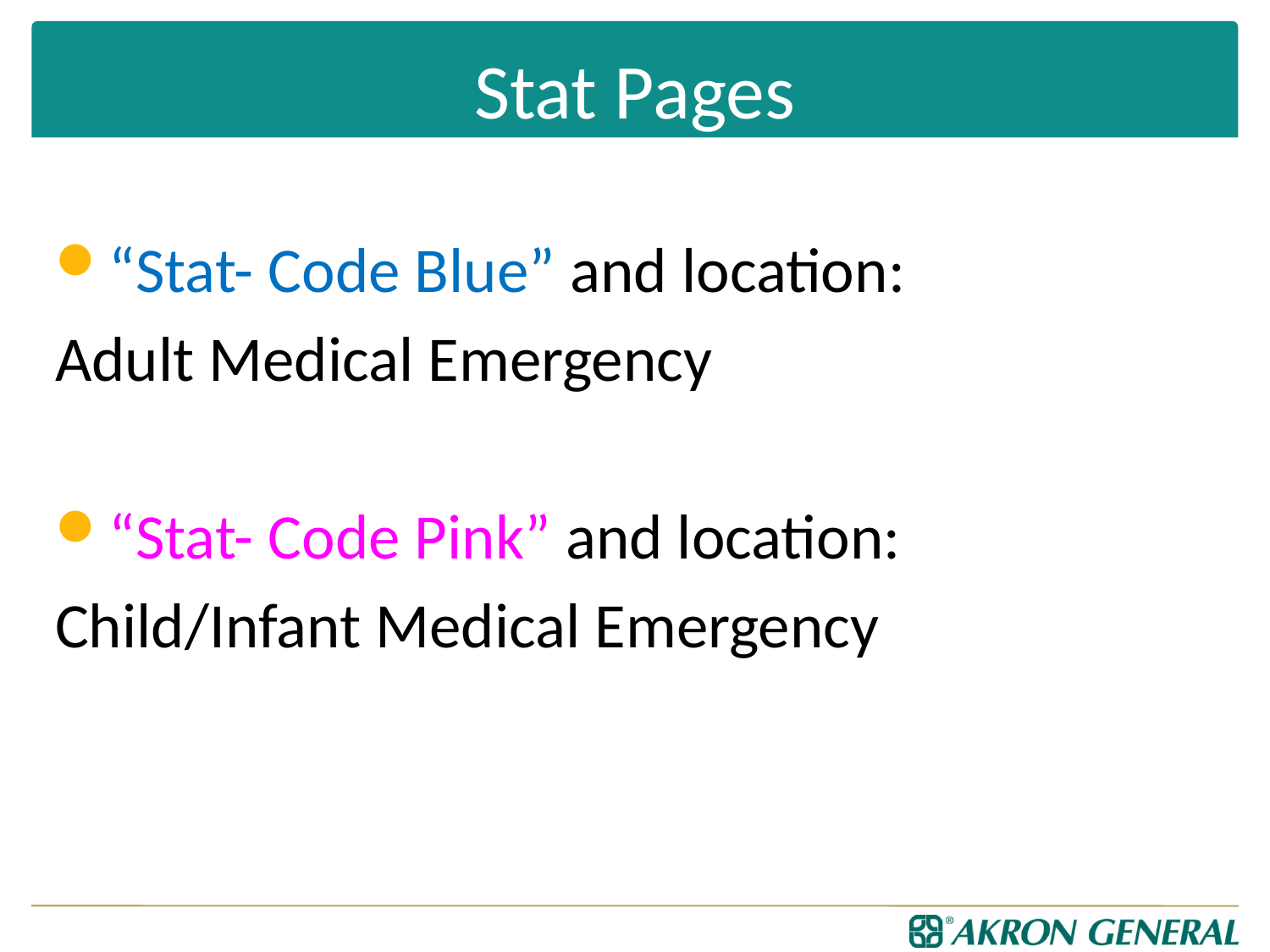

# Stat Pages
“Stat- Code Blue” and location:
Adult Medical Emergency

“Stat- Code Pink” and location:
Child/Infant Medical Emergency